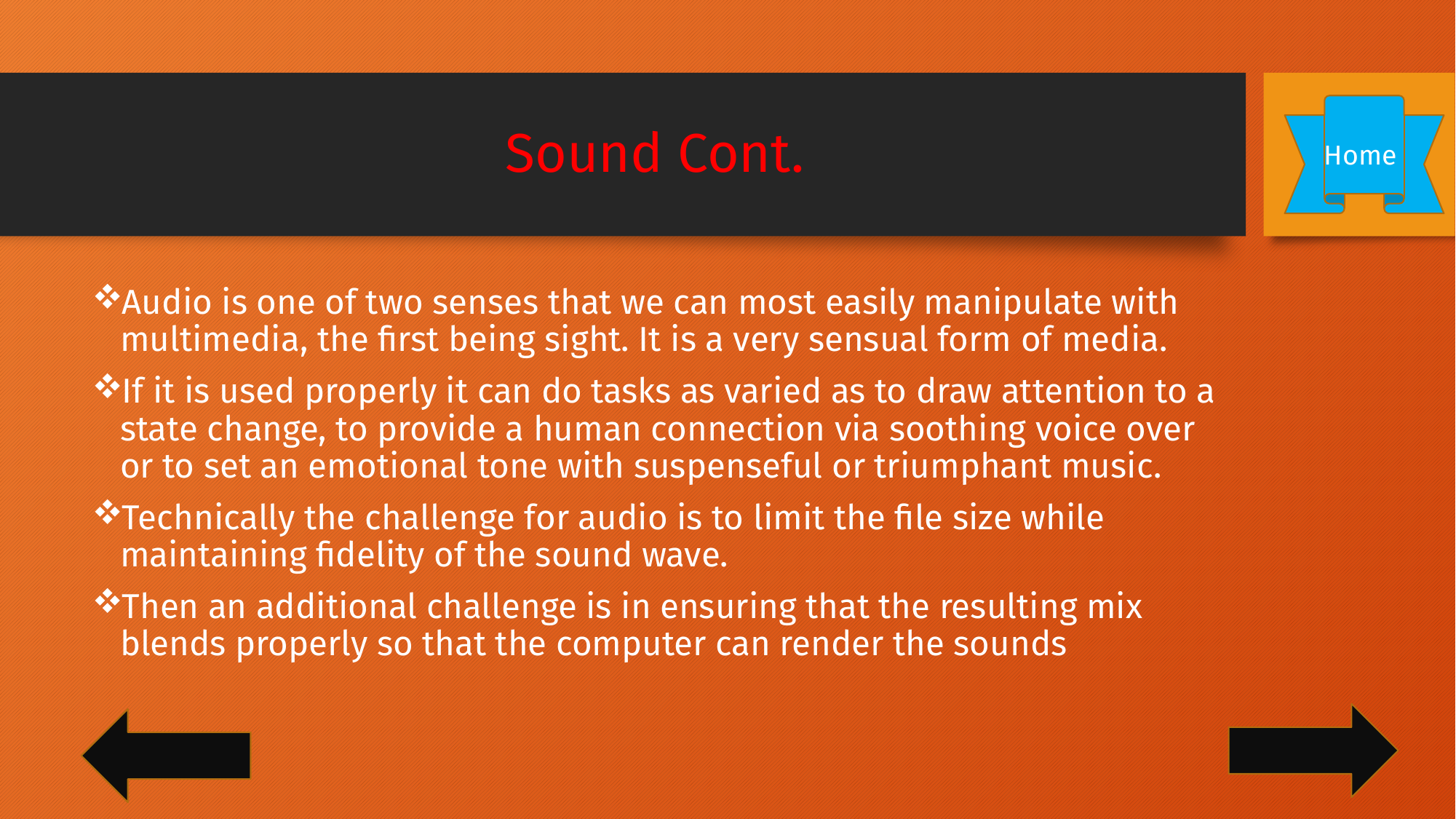

# Sound Cont.

Home
Audio is one of two senses that we can most easily manipulate with multimedia, the first being sight. It is a very sensual form of media.
If it is used properly it can do tasks as varied as to draw attention to a state change, to provide a human connection via soothing voice over or to set an emotional tone with suspenseful or triumphant music.
Technically the challenge for audio is to limit the file size while maintaining fidelity of the sound wave.
Then an additional challenge is in ensuring that the resulting mix blends properly so that the computer can render the sounds